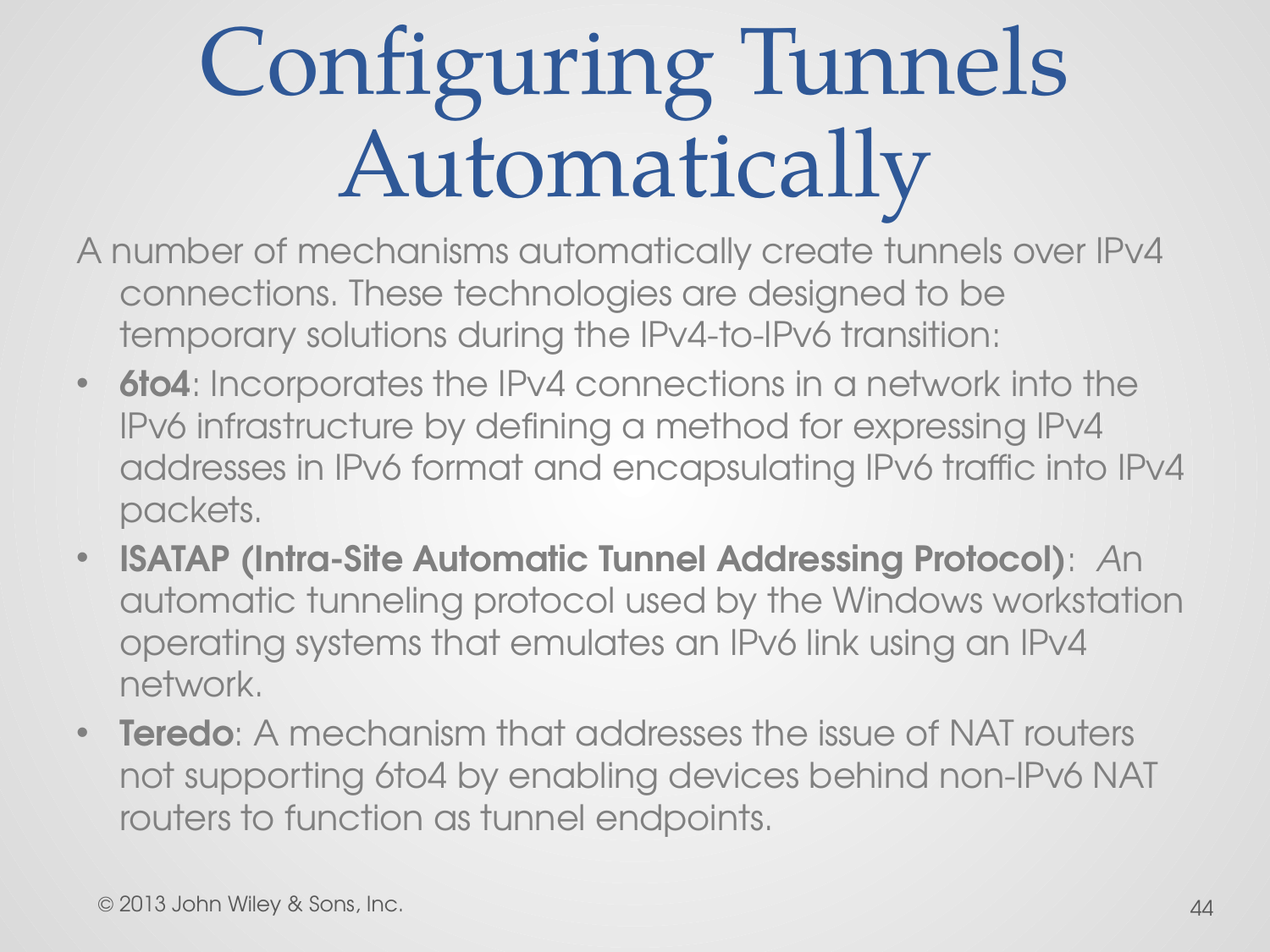

# Configuring Tunnels Automatically
A number of mechanisms automatically create tunnels over IPv4 connections. These technologies are designed to be temporary solutions during the IPv4-to-IPv6 transition:
6to4: Incorporates the IPv4 connections in a network into the IPv6 infrastructure by defining a method for expressing IPv4 addresses in IPv6 format and encapsulating IPv6 traffic into IPv4 packets.
ISATAP (Intra-Site Automatic Tunnel Addressing Protocol):  An automatic tunneling protocol used by the Windows workstation operating systems that emulates an IPv6 link using an IPv4 network.
Teredo: A mechanism that addresses the issue of NAT routers not supporting 6to4 by enabling devices behind non-IPv6 NAT routers to function as tunnel endpoints.
© 2013 John Wiley & Sons, Inc.
44